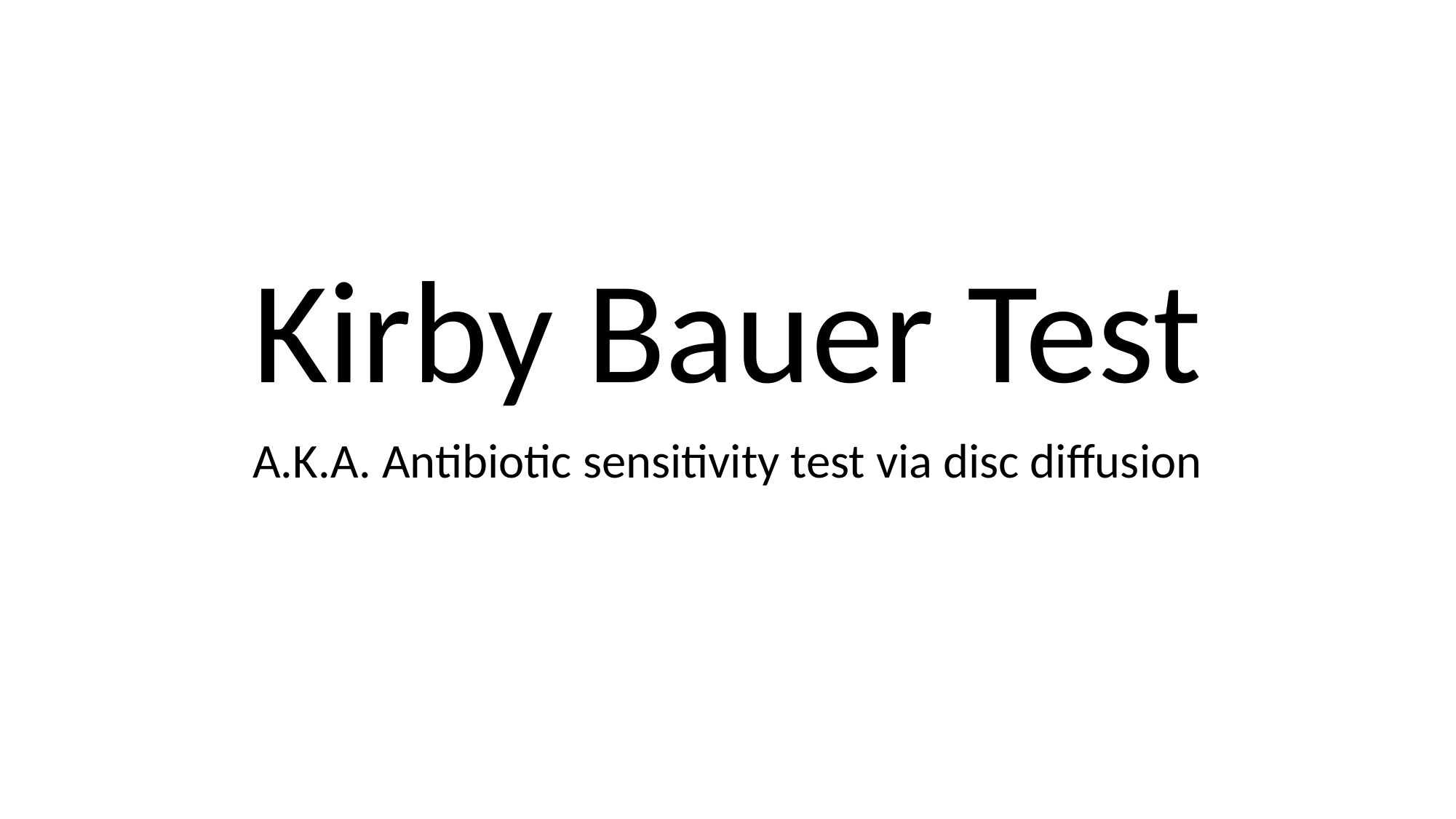

# Kirby Bauer Test
A.K.A. Antibiotic sensitivity test via disc diffusion